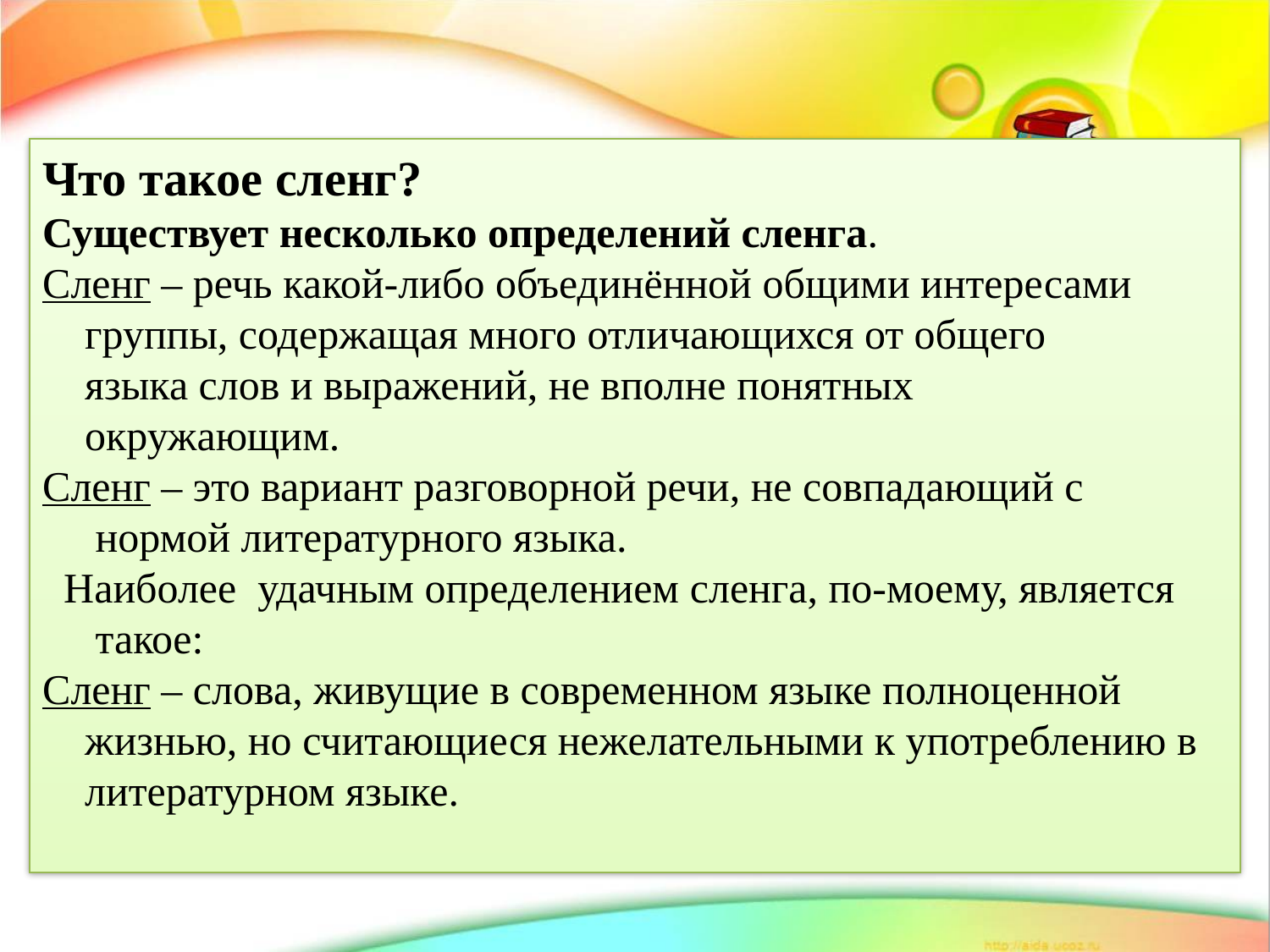

# Что такое сленг? Существует несколько определений сленга. Сленг – речь какой-либо объединённой общими интересами группы, содержащая много отличающихся от общего языка слов и выражений, не вполне понятных окружающим. Сленг – это вариант разговорной речи, не совпадающий с нормой литературного языка. Наиболее  удачным определением сленга, по-моему, является такое: Сленг – слова, живущие в современном языке полноценной жизнью, но считающиеся нежелательными к употреблению в литературном языке.